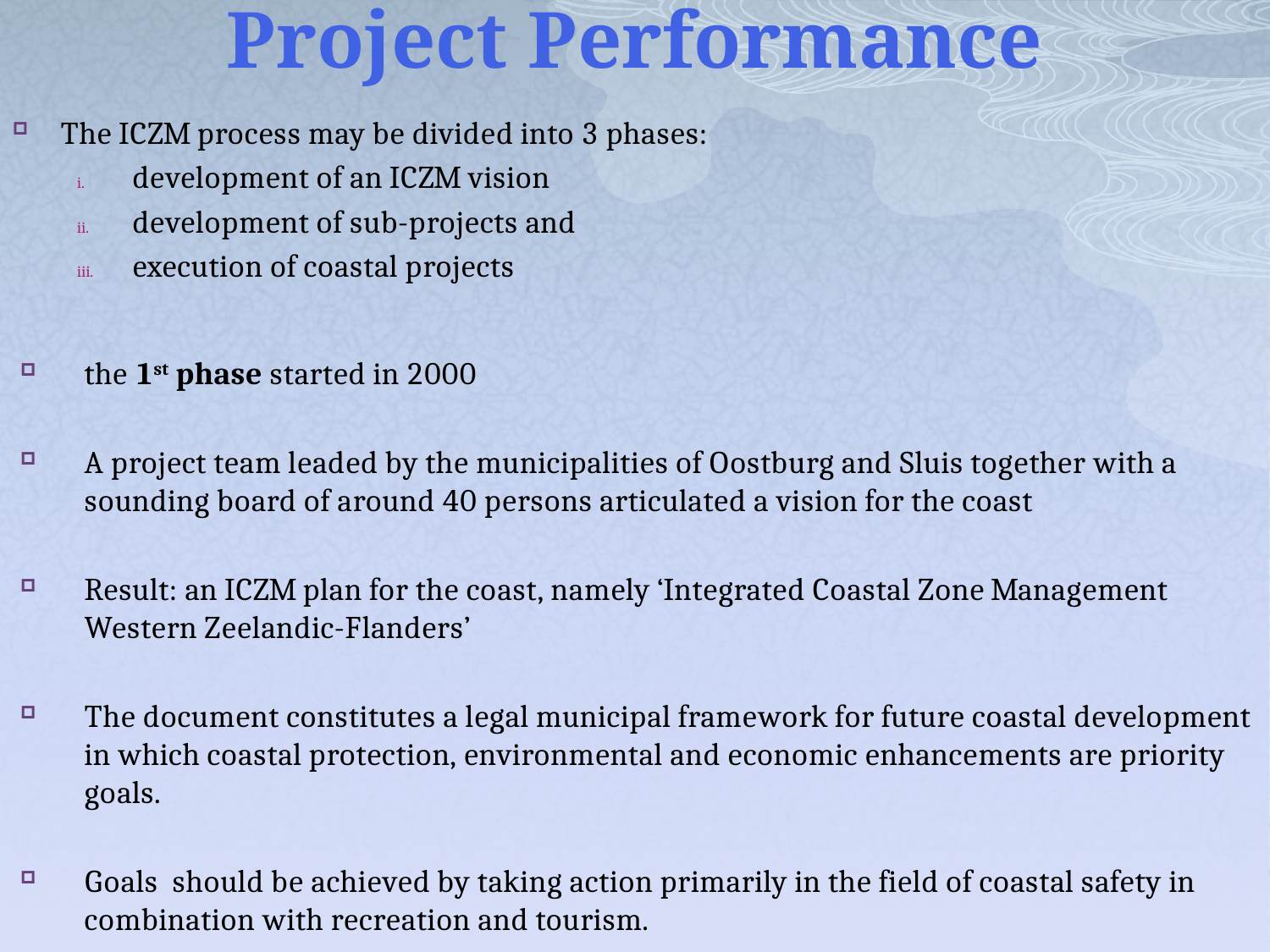

# Project Performance
The ICZM process may be divided into 3 phases:
development of an ICZM vision
development of sub-projects and
execution of coastal projects

the 1st phase started in 2000

A project team leaded by the municipalities of Oostburg and Sluis together with a sounding board of around 40 persons articulated a vision for the coast

Result: an ICZM plan for the coast, namely ‘Integrated Coastal Zone Management Western Zeelandic-Flanders’

The document constitutes a legal municipal framework for future coastal development in which coastal protection, environmental and economic enhancements are priority goals.

Goals  should be achieved by taking action primarily in the field of coastal safety in combination with recreation and tourism.